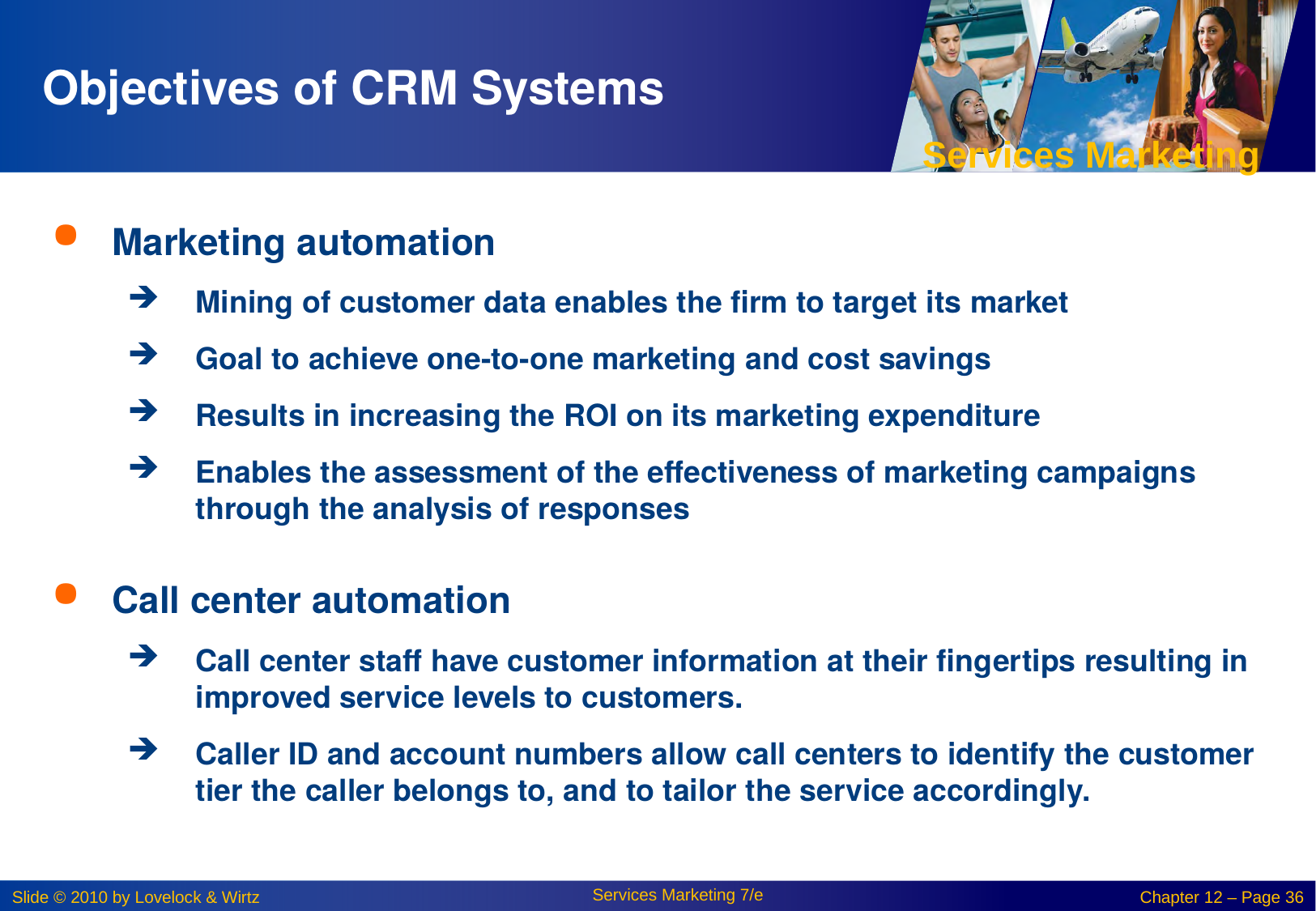

# Objectives of CRM Systems
Marketing automation
Mining of customer data enables the firm to target its market
Goal to achieve one-to-one marketing and cost savings
Results in increasing the ROI on its marketing expenditure
Enables the assessment of the effectiveness of marketing campaigns through the analysis of responses
Call center automation
Call center staff have customer information at their fingertips resulting in improved service levels to customers.
Caller ID and account numbers allow call centers to identify the customer tier the caller belongs to, and to tailor the service accordingly.